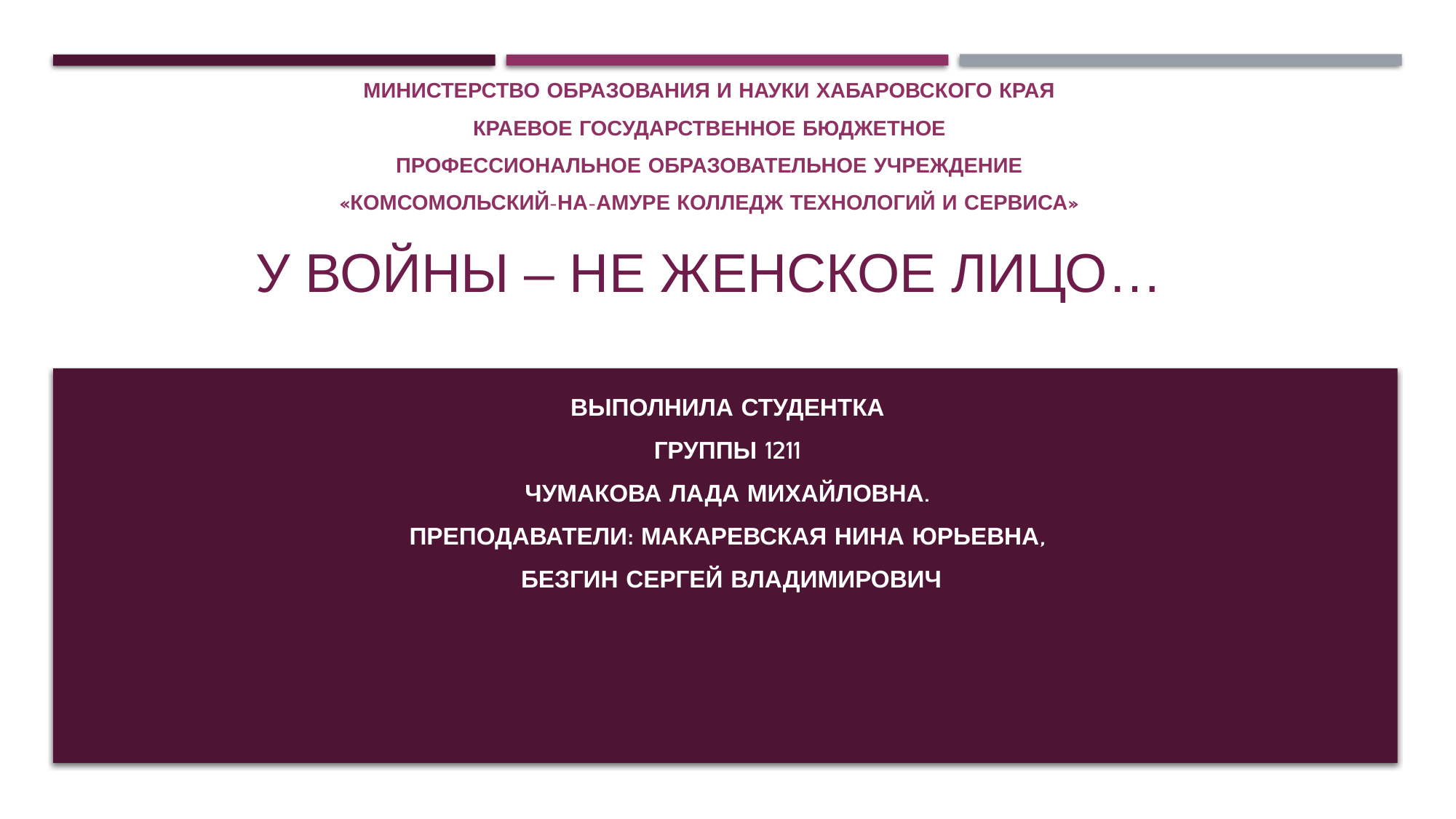

Министерство образования и науки хабаровского края
Краевое государственное бюджетное
Профессиональное образовательное учреждение
«Комсомольский-на-амуре колледж технологий и сервиса»
# У войны – не женское лицо…
Выполнила студентка
Группы 1211
Чумакова Лада Михайловна.
Преподаватели: Макаревская Нина Юрьевна,
 Безгин Сергей Владимирович